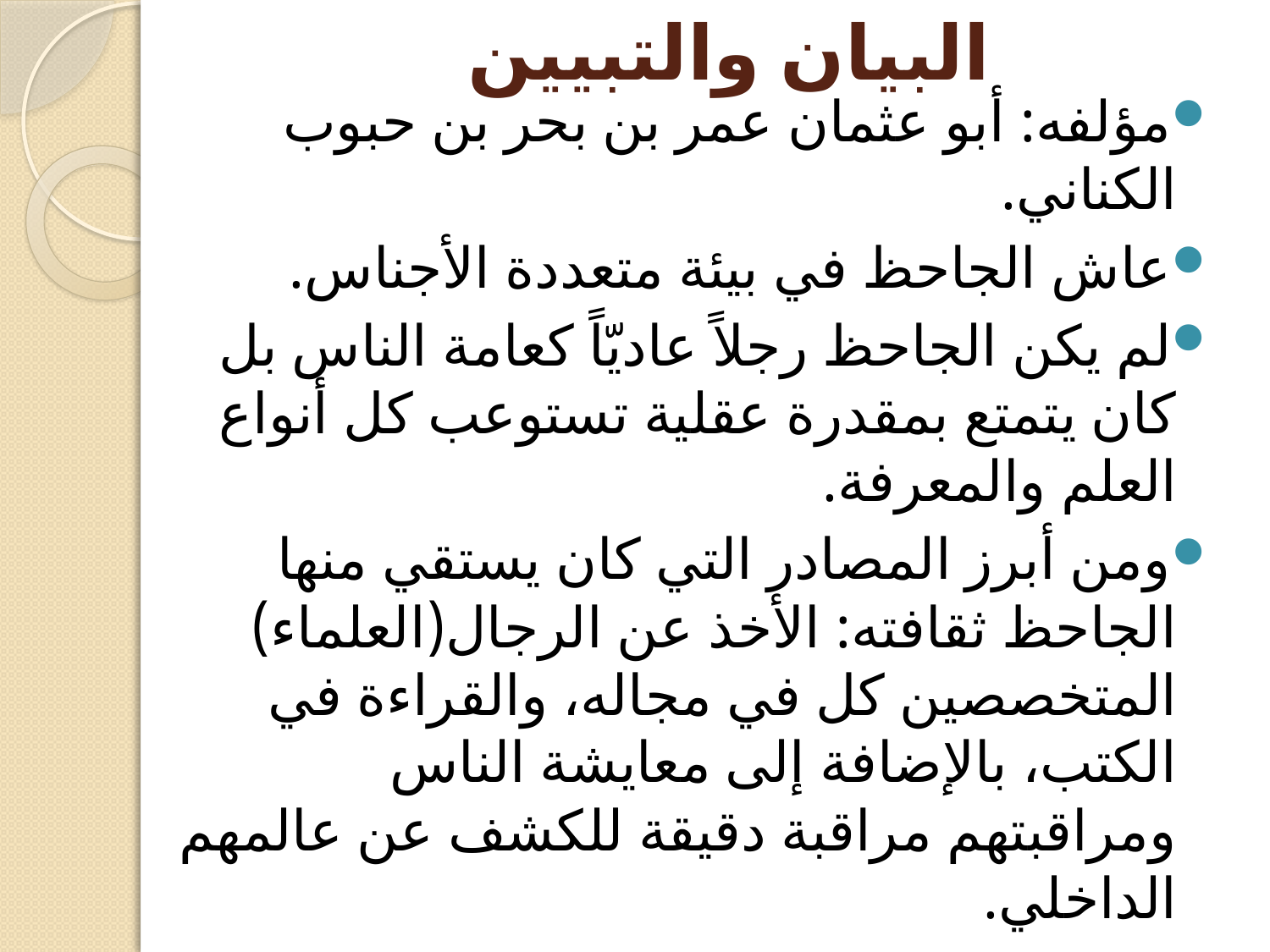

# البيان والتبيين
مؤلفه: أبو عثمان عمر بن بحر بن حبوب الكناني.
عاش الجاحظ في بيئة متعددة الأجناس.
لم يكن الجاحظ رجلاً عاديّاً كعامة الناس بل كان يتمتع بمقدرة عقلية تستوعب كل أنواع العلم والمعرفة.
ومن أبرز المصادر التي كان يستقي منها الجاحظ ثقافته: الأخذ عن الرجال(العلماء) المتخصصين كل في مجاله، والقراءة في الكتب، بالإضافة إلى معايشة الناس ومراقبتهم مراقبة دقيقة للكشف عن عالمهم الداخلي.
تحررت كتابات الجاحظ من الغموض، وتنميق اللفظ، مع المحافظة على جزالته
يعد كتاب الحيوان، والبيان والتبيين من أواخر مؤلفات الجاحظ بعد أن أصابه الفالج.